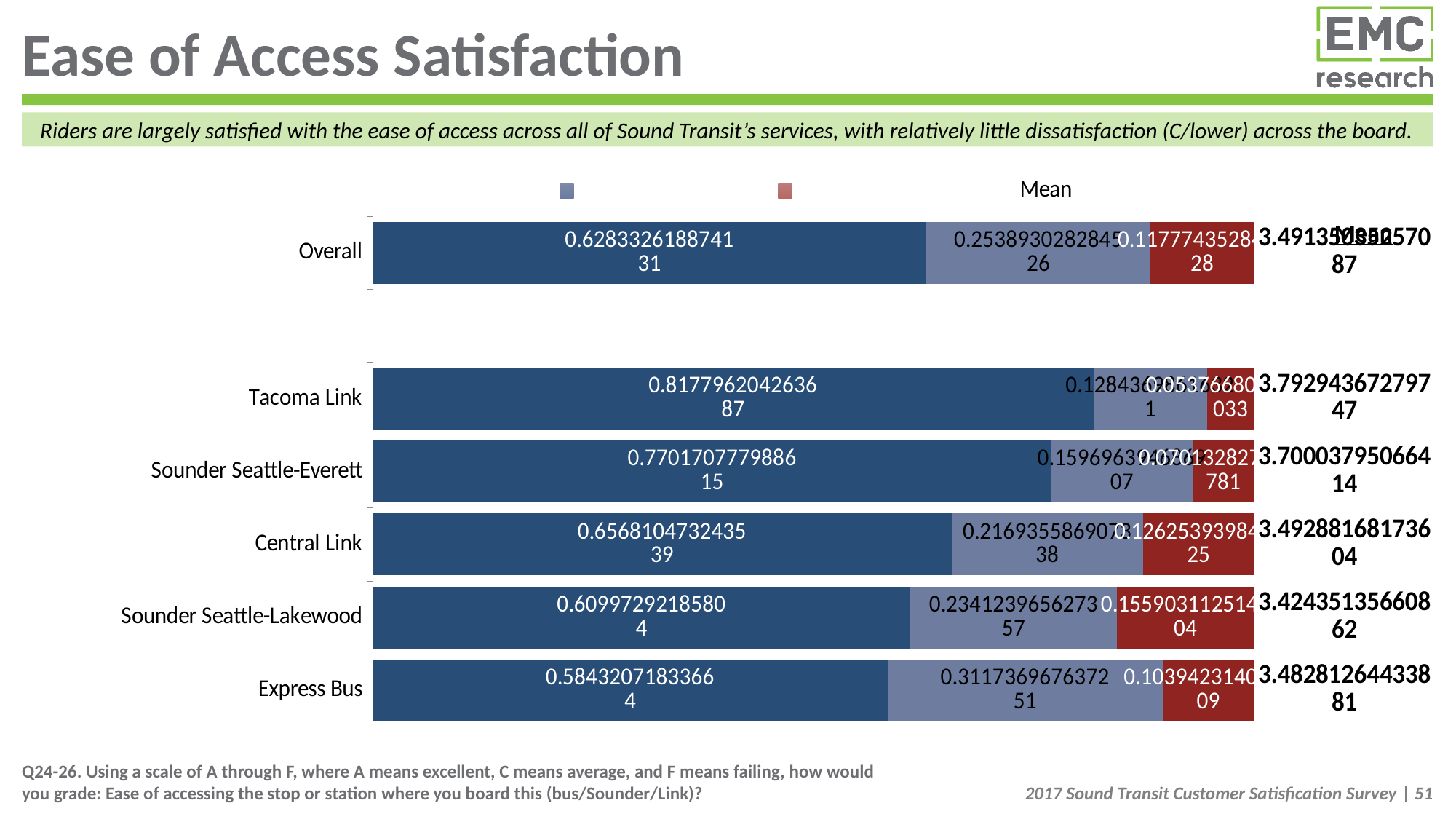

# Ease of Access Satisfaction
Riders are largely satisfied with the ease of access across all of Sound Transit’s services, with relatively little dissatisfaction (C/lower) across the board.

### Chart

| Category | A |   | B |    | C or lower/DK | Mean |
|---|---|---|---|---|---|---|
| Overall | 0.6283326188741308 | None | 0.25389302828452615 | None | 0.11777435284132752 | 3.491350352570869 |
|  | None | None | None | None | None | None |
| Tacoma Link | 0.8177962042636867 | None | 0.12843698616321048 | None | 0.053766809573103286 | 3.7929436727974672 |
| Sounder Seattle-Everett | 0.7701707779886149 | None | 0.15969639468690702 | None | 0.07013282732447812 | 3.700037950664136 |
| Central Link | 0.6568104732435386 | None | 0.21693558690733833 | None | 0.12625393984912506 | 3.4928816817360384 |
| Sounder Seattle-Lakewood | 0.6099729218580402 | None | 0.2341239656273574 | None | 0.15590311251460393 | 3.4243513566086157 |
| Express Bus | 0.5843207183366396 | None | 0.31173696763725095 | None | 0.10394231402610893 | 3.48281264433881 |
Mean
Q24-26. Using a scale of A through F, where A means excellent, C means average, and F means failing, how would you grade: Ease of accessing the stop or station where you board this (bus/Sounder/Link)?